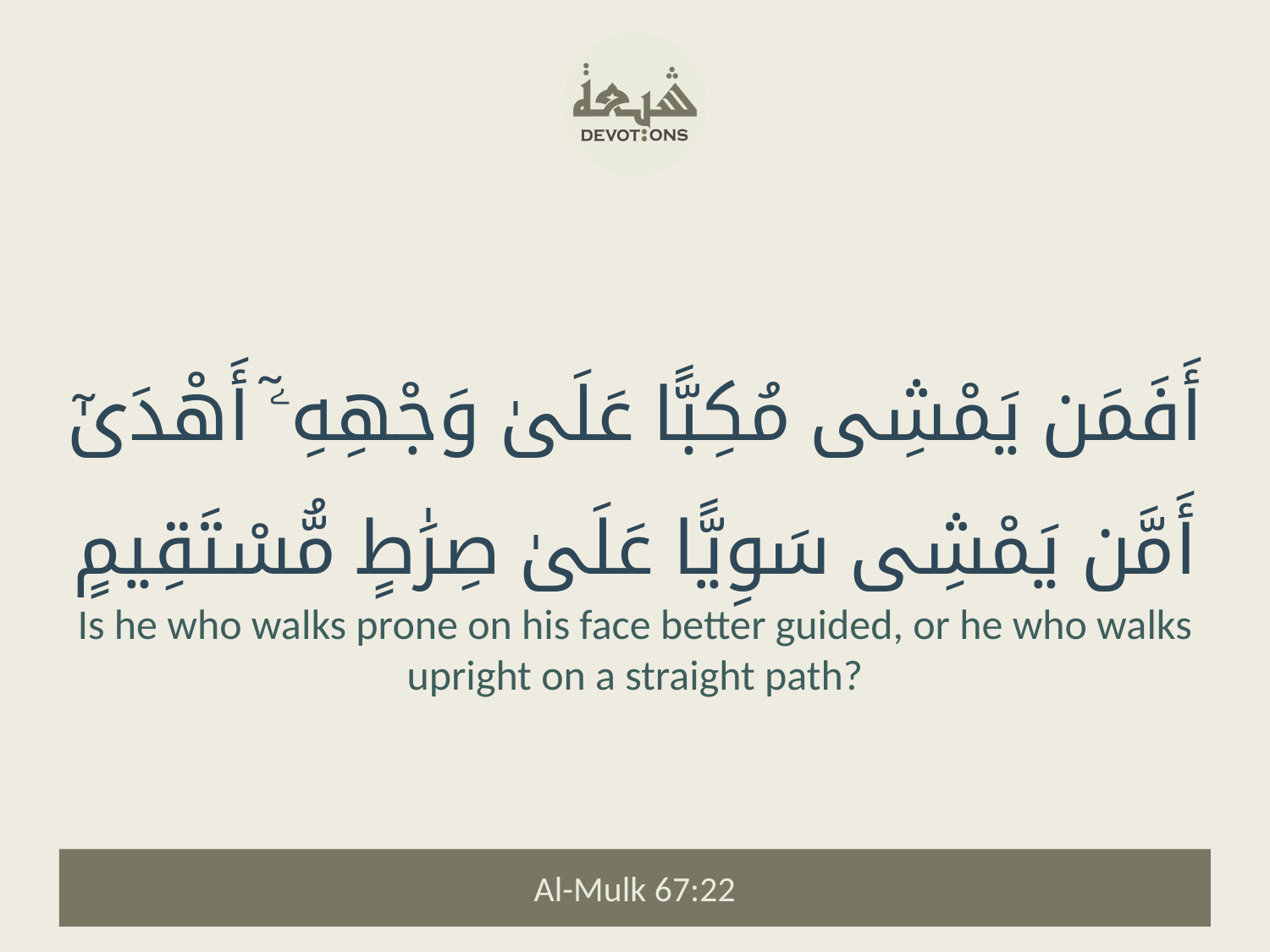

أَفَمَن يَمْشِى مُكِبًّا عَلَىٰ وَجْهِهِۦٓ أَهْدَىٰٓ أَمَّن يَمْشِى سَوِيًّا عَلَىٰ صِرَٰطٍ مُّسْتَقِيمٍ
Is he who walks prone on his face better guided, or he who walks upright on a straight path?
Al-Mulk 67:22